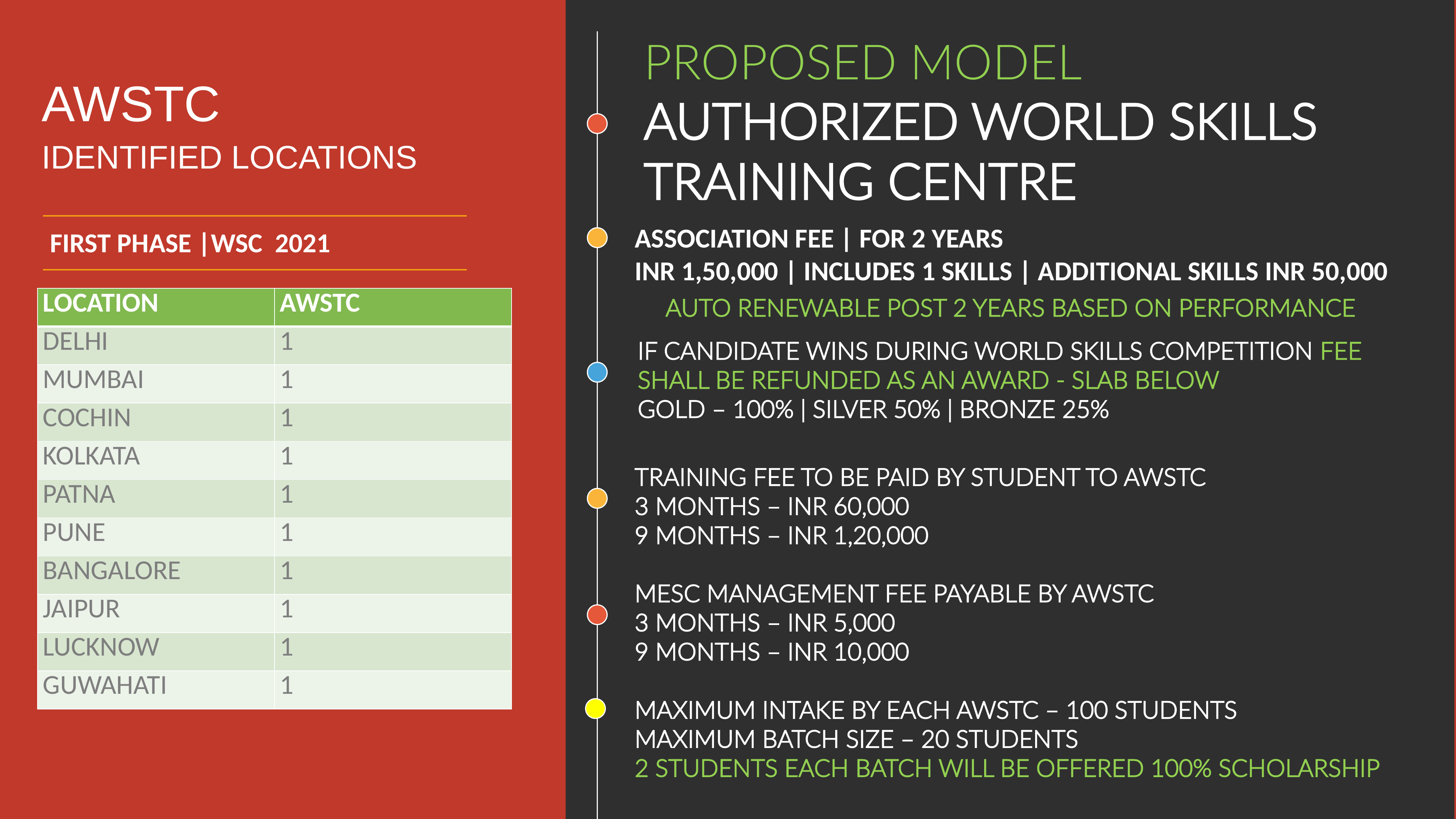

PROPOSED MODEL
AUTHORIZED WORLD SKILLS TRAINING CENTRE
AWSTC

IDENTIFIED LOCATIONS
ASSOCIATION FEE | FOR 2 YEARS
INR 1,50,000 | INCLUDES 1 SKILLS | ADDITIONAL SKILLS INR 50,000
FIRST PHASE |WSC  2021

| LOCATION | AWSTC |
| --- | --- |
| DELHI | 1 |
| MUMBAI | 1 |
| COCHIN | 1 |
| KOLKATA | 1 |
| PATNA | 1 |
| PUNE | 1 |
| BANGALORE | 1 |
| JAIPUR | 1 |
| LUCKNOW | 1 |
| GUWAHATI | 1 |
AUTO RENEWABLE POST 2 YEARS BASED ON PERFORMANCE
IF CANDIDATE WINS DURING WORLD SKILLS COMPETITION FEE SHALL BE REFUNDED AS AN AWARD - SLAB BELOW
GOLD – 100% | SILVER 50% | BRONZE 25%

TRAINING FEE TO BE PAID BY STUDENT TO AWSTC
3 MONTHS – INR 60,000
9 MONTHS – INR 1,20,000

MESC MANAGEMENT FEE PAYABLE BY AWSTC
3 MONTHS – INR 5,000
9 MONTHS – INR 10,000

MAXIMUM INTAKE BY EACH AWSTC – 100 STUDENTS
MAXIMUM BATCH SIZE – 20 STUDENTS
2 STUDENTS EACH BATCH WILL BE OFFERED 100% SCHOLARSHIP